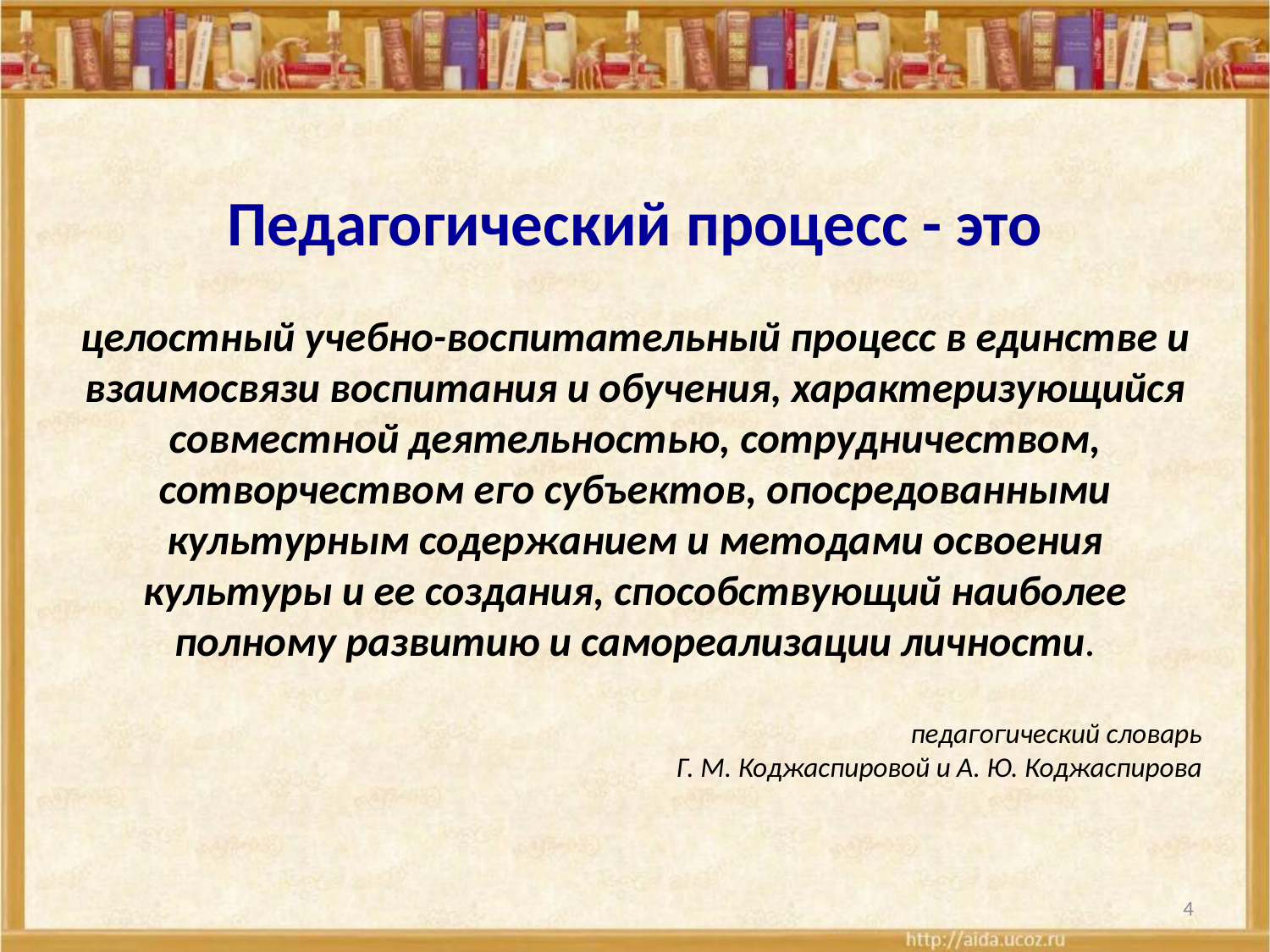

Педагогический процесс - это

целостный учебно-воспитательный процесс в единстве и взаимосвязи воспитания и обучения, характеризующийся совместной деятельностью, сотрудничеством, сотворчеством его субъектов, опосредованными культурным содержанием и методами освоения культуры и ее создания, способствующий наиболее полному развитию и самореализации личности.

педагогический словарь
Г. М. Коджаспировой и А. Ю. Коджаспирова
4